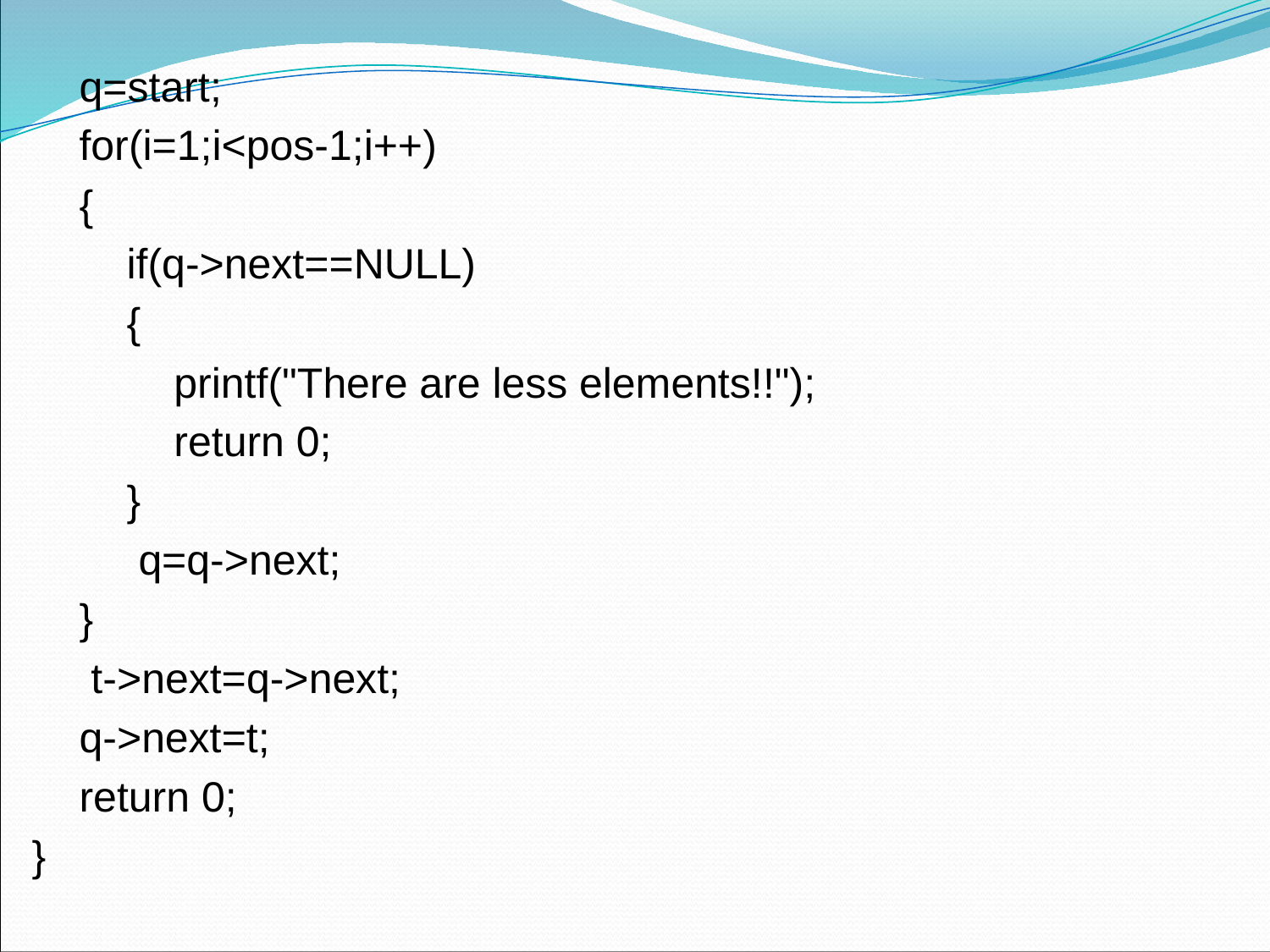

#
    q=start;
    for(i=1;i<pos-1;i++)
    {
        if(q->next==NULL)
        {
            printf("There are less elements!!");
            return 0;
        }
         q=q->next;
    }
     t->next=q->next;
    q->next=t;
    return 0;
}